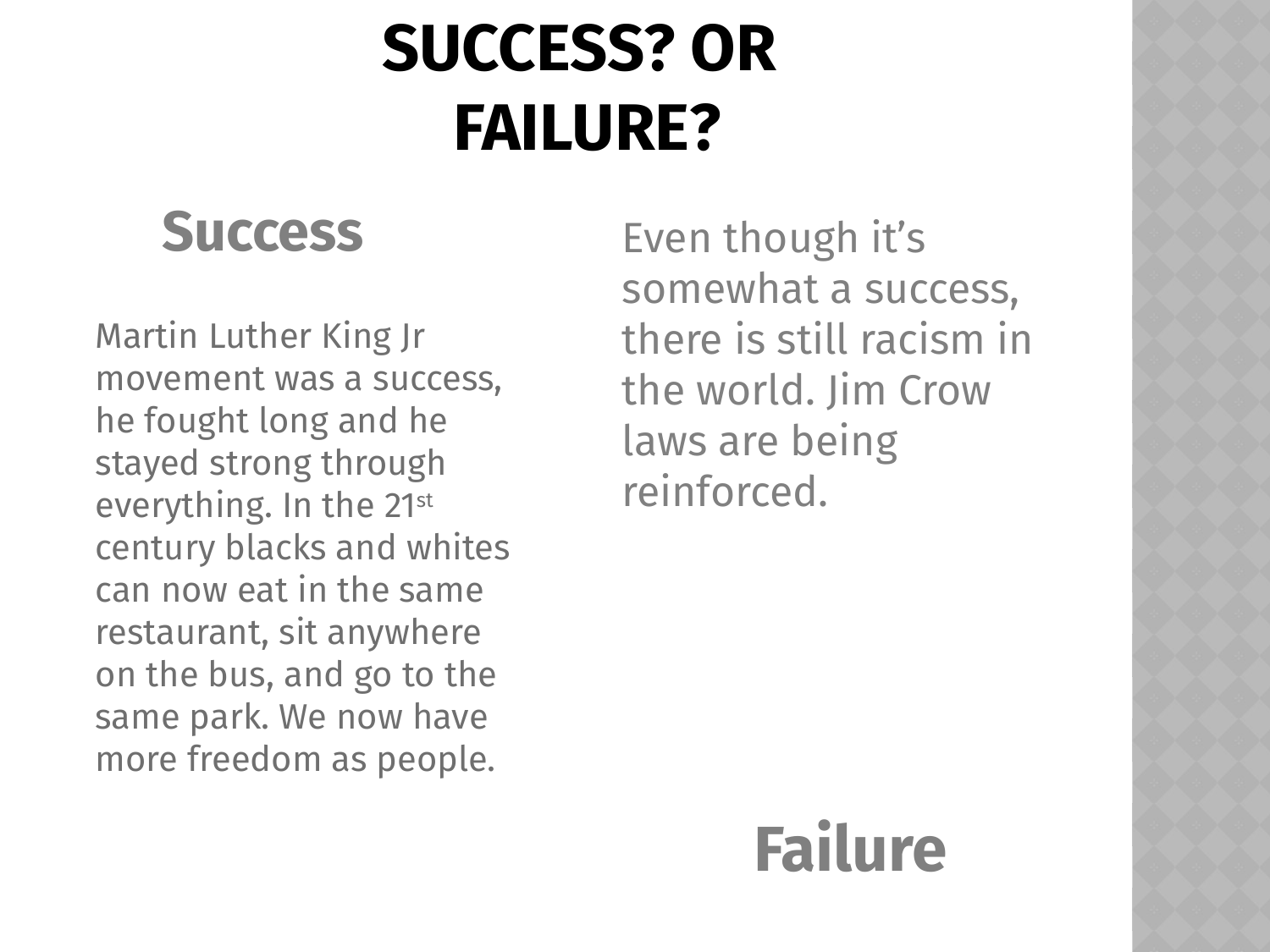

# Success? Or Failure?
Success
Even though it’s somewhat a success, there is still racism in the world. Jim Crow laws are being reinforced.
Martin Luther King Jr movement was a success, he fought long and he stayed strong through everything. In the 21st century blacks and whites can now eat in the same restaurant, sit anywhere on the bus, and go to the same park. We now have more freedom as people.

Failure